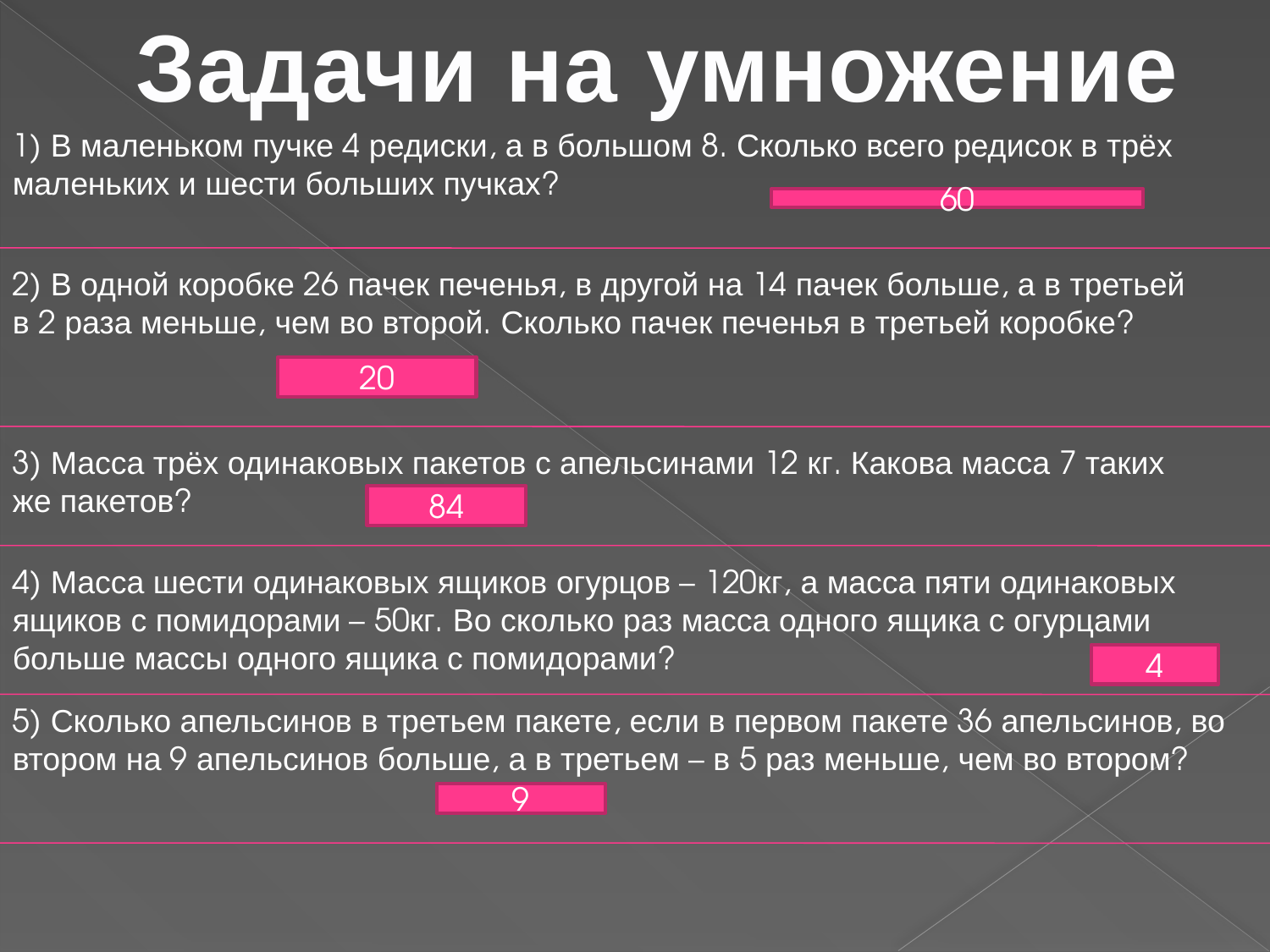

Задачи на умножение
1) В маленьком пучке 4 редиски, а в большом 8. Сколько всего редисок в трёх маленьких и шести больших пучках?

60
2) В одной коробке 26 пачек печенья, в другой на 14 пачек больше, а в третьей в 2 раза меньше, чем во второй. Сколько пачек печенья в третьей коробке?
20
3) Масса трёх одинаковых пакетов с апельсинами 12 кг. Какова масса 7 таких же пакетов?

84
4) Масса шести одинаковых ящиков огурцов – 120кг, а масса пяти одинаковых ящиков с помидорами – 50кг. Во сколько раз масса одного ящика с огурцами больше массы одного ящика с помидорами?
4
5) Сколько апельсинов в третьем пакете, если в первом пакете 36 апельсинов, во втором на 9 апельсинов больше, а в третьем – в 5 раз меньше, чем во втором?

9